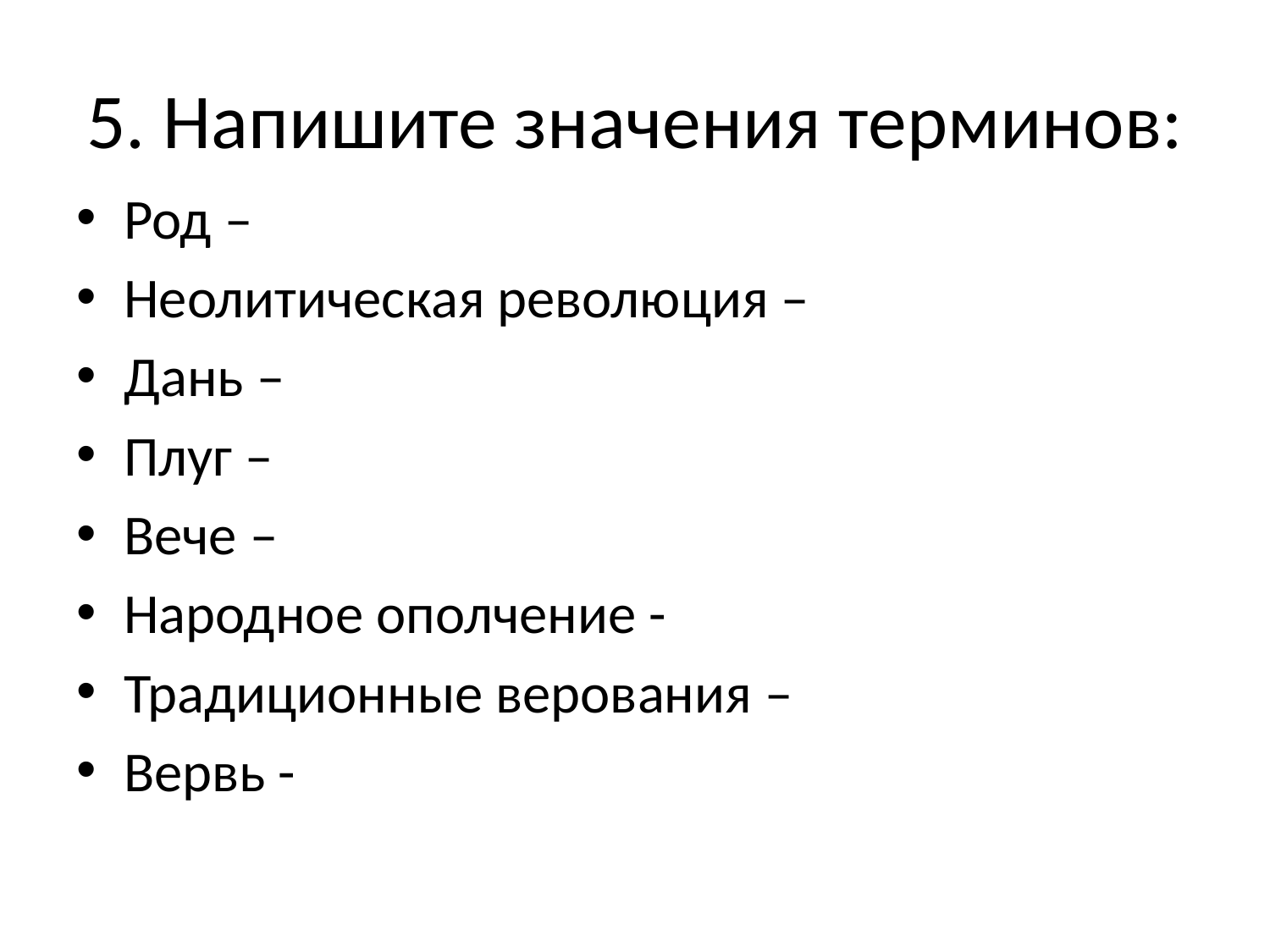

# 5. Напишите значения терминов:
Род –
Неолитическая революция –
Дань –
Плуг –
Вече –
Народное ополчение -
Традиционные верования –
Вервь -